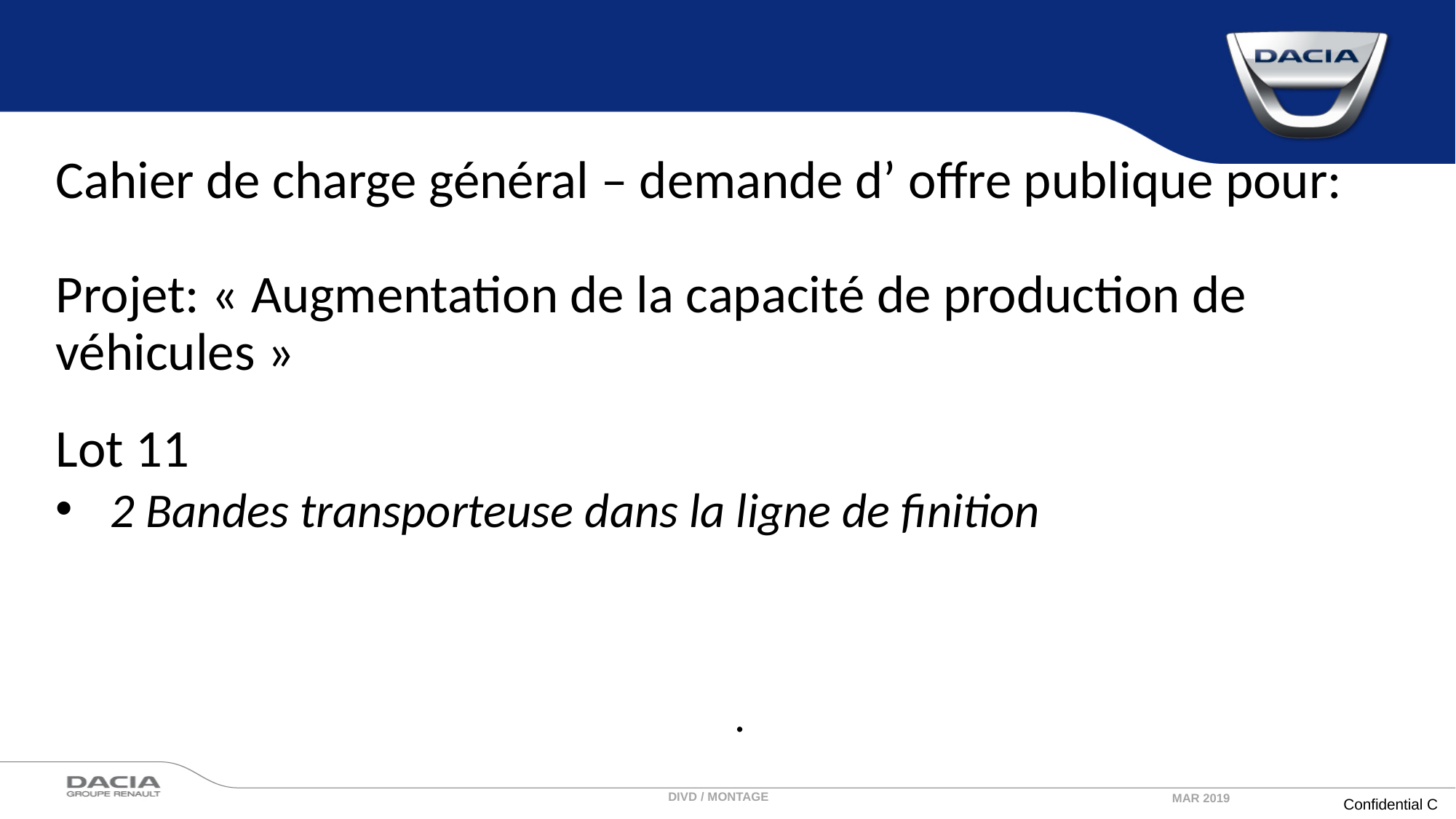

Cahier de charge général – demande d’ offre publique pour:

Projet: « Augmentation de la capacité de production de véhicules »
Lot 11
2 Bandes transporteuse dans la ligne de finition

.